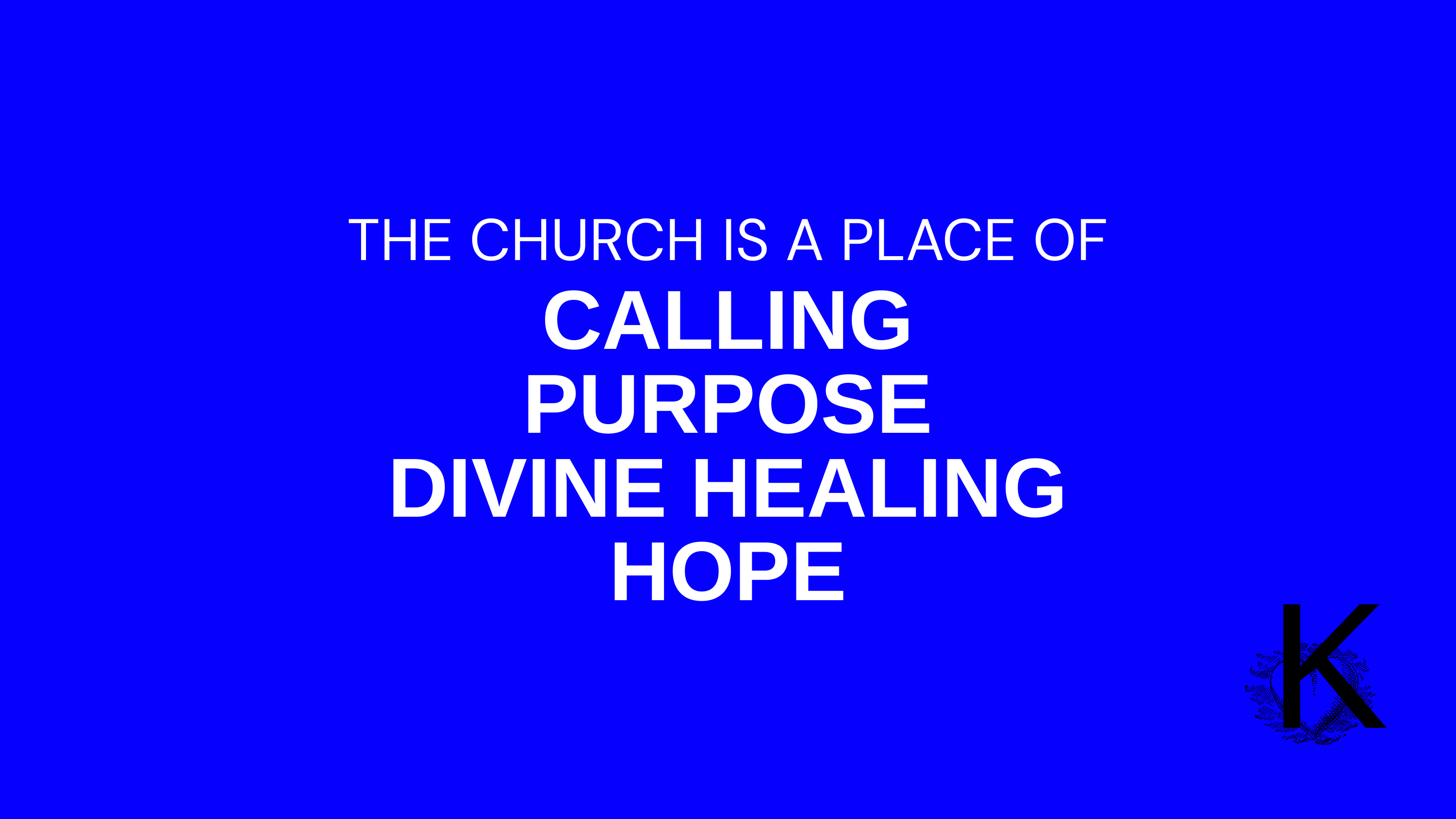

THE CHURCH IS A PLACE OF
CALLING
PURPOSE
DIVINE HEALING
HOPE
K